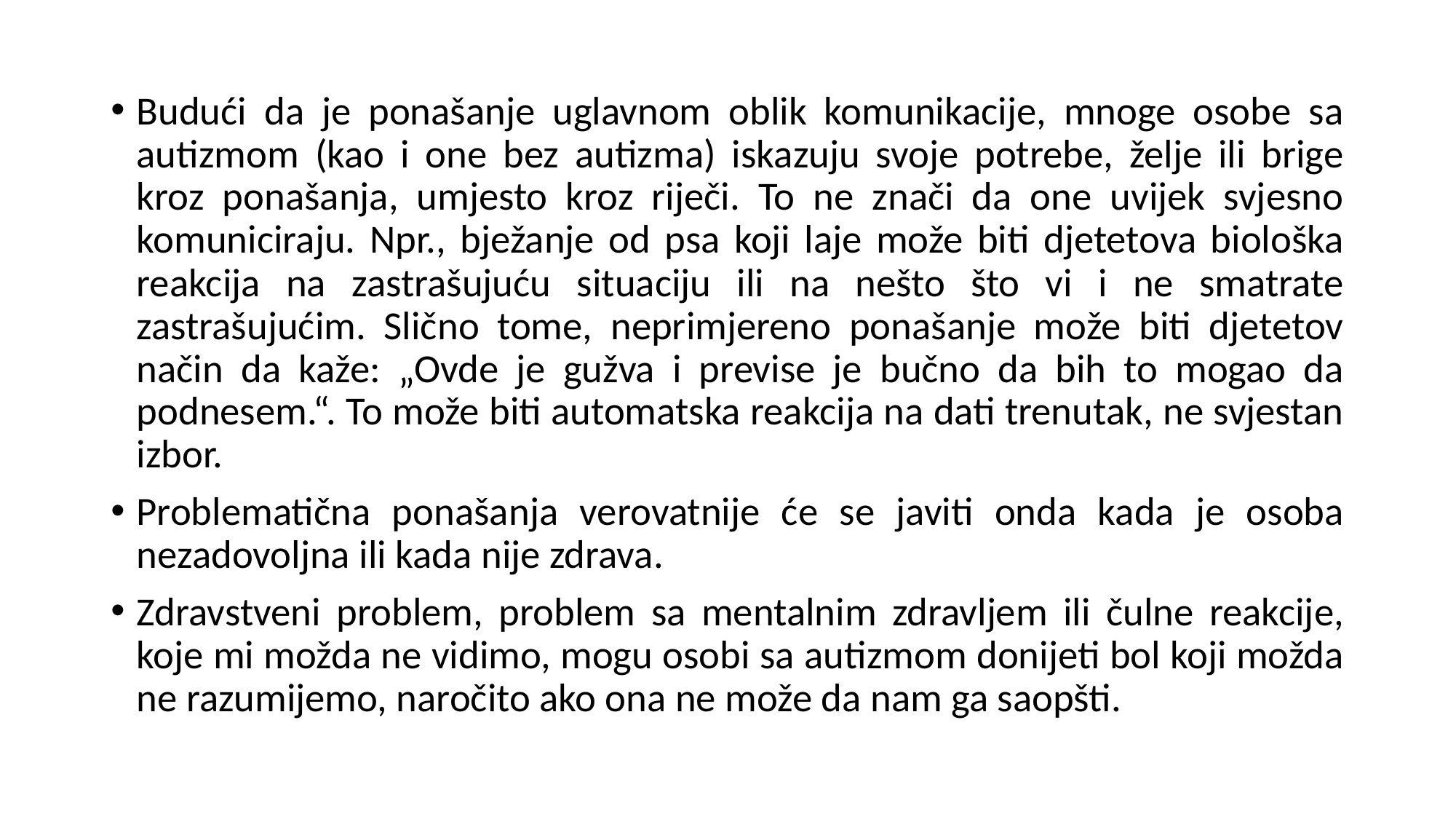

Budući da je ponašanje uglavnom oblik komunikacije, mnoge osobe sa autizmom (kao i one bez autizma) iskazuju svoje potrebe, želje ili brige kroz ponašanja, umjesto kroz riječi. To ne znači da one uvijek svjesno komuniciraju. Npr., bježanje od psa koji laje može biti djetetova biološka reakcija na zastrašujuću situaciju ili na nešto što vi i ne smatrate zastrašujućim. Slično tome, neprimjereno ponašanje može biti djetetov način da kaže: „Ovde je gužva i previse je bučno da bih to mogao da podnesem.“. To može biti automatska reakcija na dati trenutak, ne svjestan izbor.
Problematična ponašanja verovatnije će se javiti onda kada je osoba nezadovoljna ili kada nije zdrava.
Zdravstveni problem, problem sa mentalnim zdravljem ili čulne reakcije, koje mi možda ne vidimo, mogu osobi sa autizmom donijeti bol koji možda ne razumijemo, naročito ako ona ne može da nam ga saopšti.